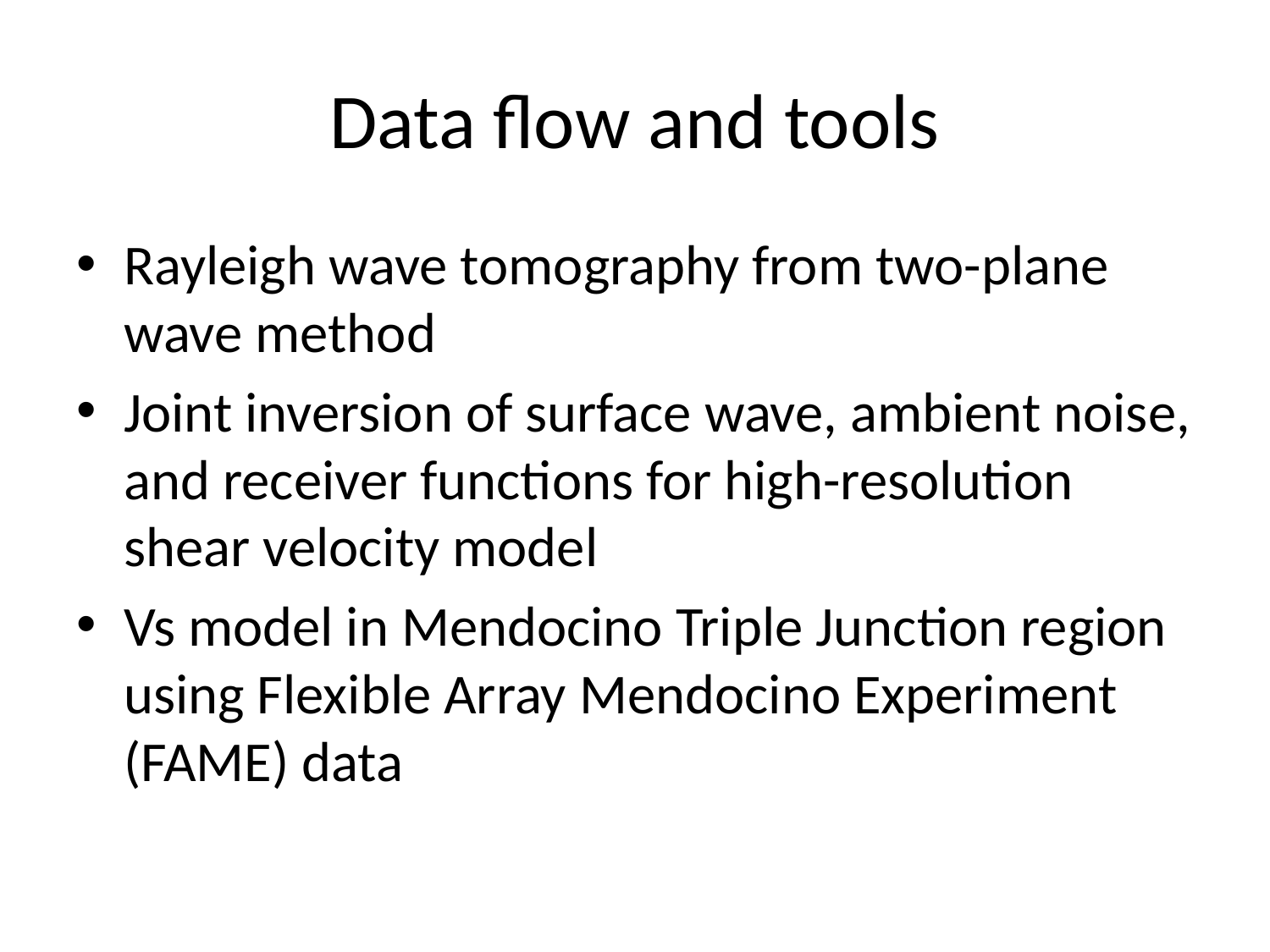

# Data flow and tools
Rayleigh wave tomography from two-plane wave method
Joint inversion of surface wave, ambient noise, and receiver functions for high-resolution shear velocity model
Vs model in Mendocino Triple Junction region using Flexible Array Mendocino Experiment (FAME) data